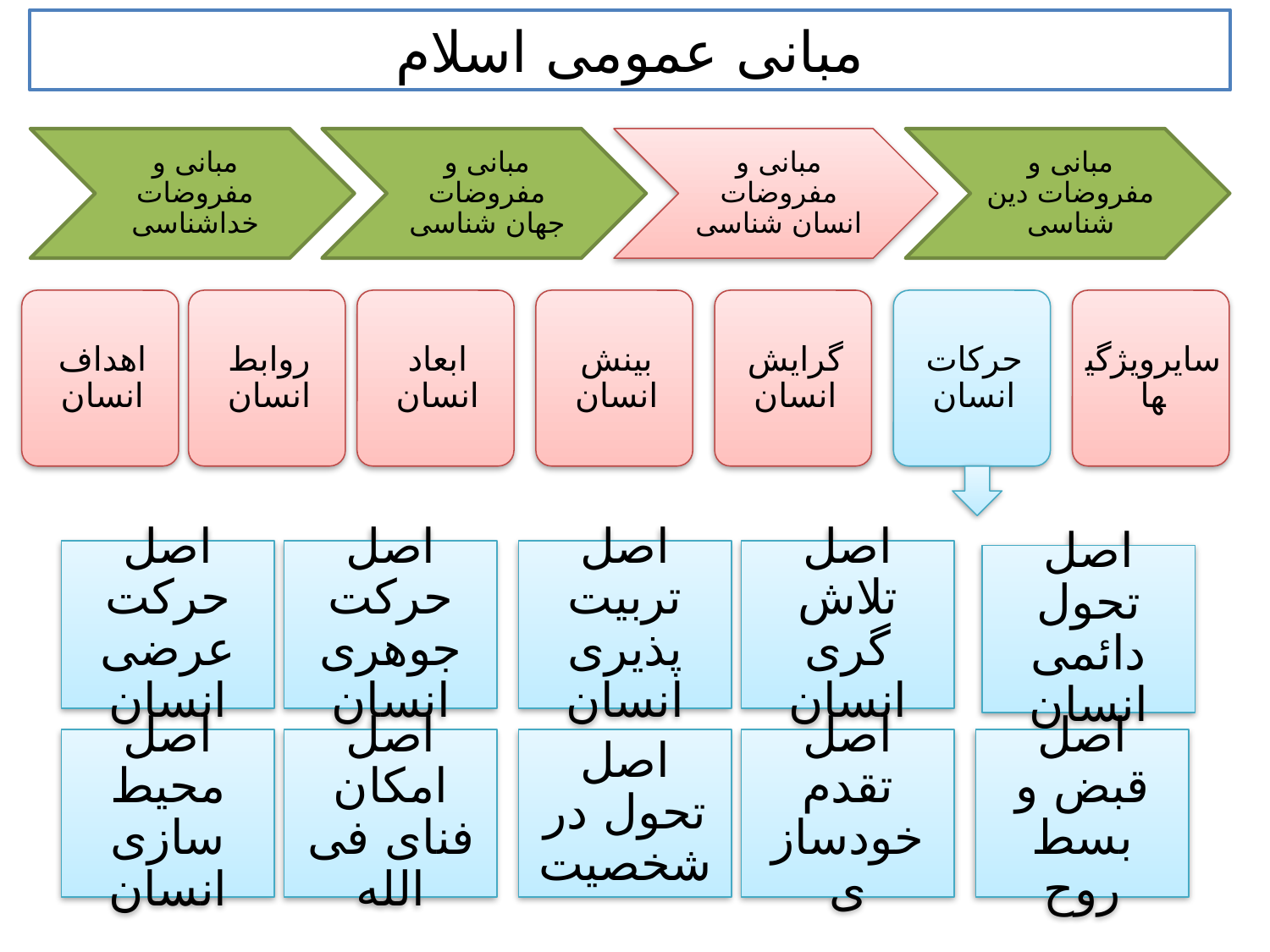

مبانی عمومی اسلام
مبانی و مفروضات خداشناسی
مبانی و مفروضات جهان شناسی
مبانی و مفروضات انسان شناسی
مبانی و مفروضات دین شناسی
اهداف انسان
روابط انسان
ابعاد انسان
بینش انسان
گرایش انسان
حرکات انسان
سایرویژگیها

اصل حرکت عرضی انسان
اصل حرکت جوهری انسان
اصل تربیت پذیری انسان
اصل تلاش گری انسان
اصل تحول دائمی انسان
اصل محیط سازی انسان
اصل امکان فنای فی الله
اصل تحول در شخصیت
اصل تقدم خودسازی
اصل قبض و بسط روح